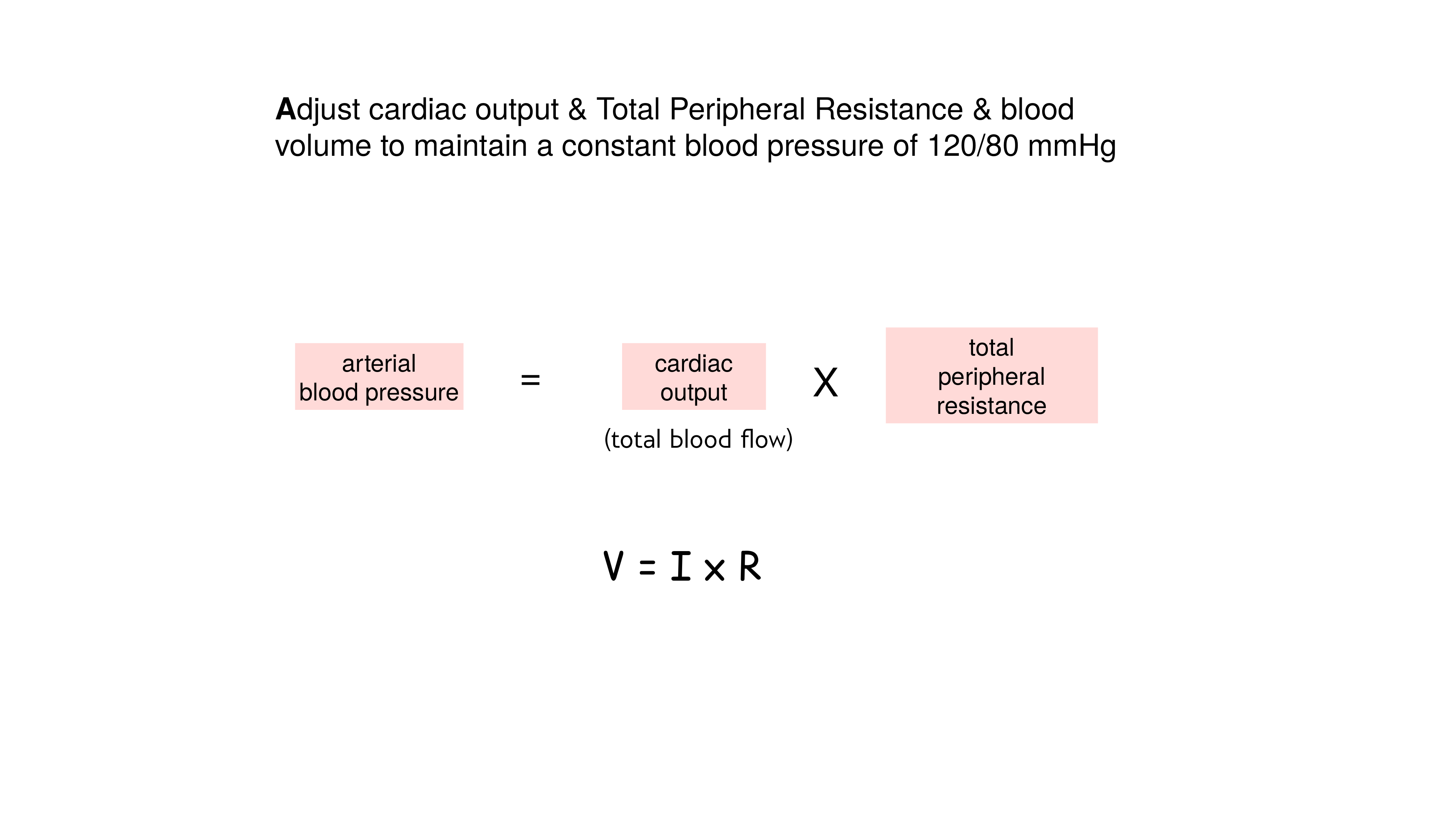

Adjust cardiac output & Total Peripheral Resistance & blood volume to maintain a constant blood pressure of 120/80 mmHg
total
peripheral
resistance
arterial
blood pressure
cardiac
output
=
X
(total blood flow)
V = I x R